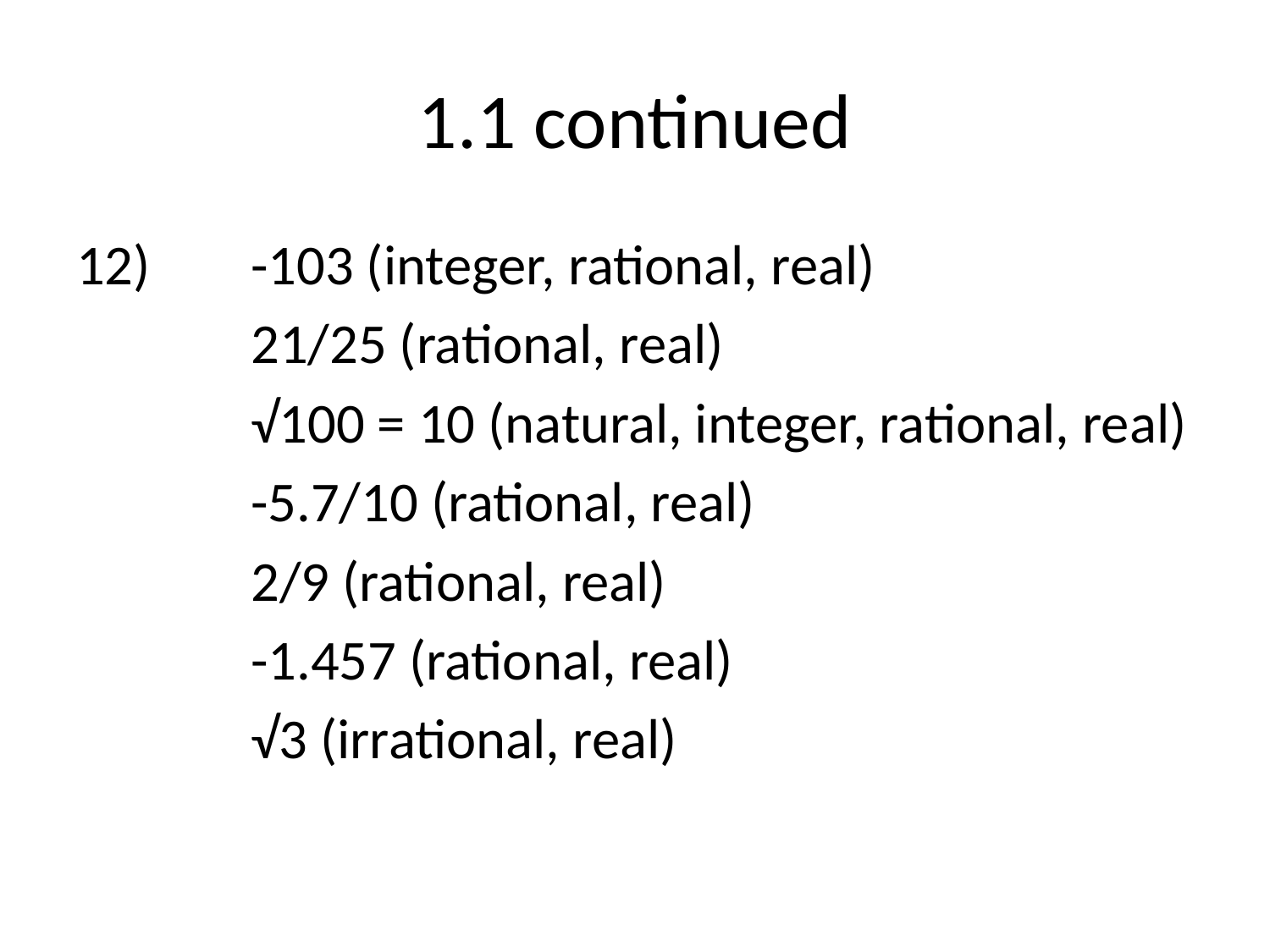

# 1.1 continued
12) 	-103 (integer, rational, real)
		21/25 (rational, real)
		√100 = 10 (natural, integer, rational, real)
		-5.7/10 (rational, real)
		2/9 (rational, real)
		-1.457 (rational, real)
		√3 (irrational, real)